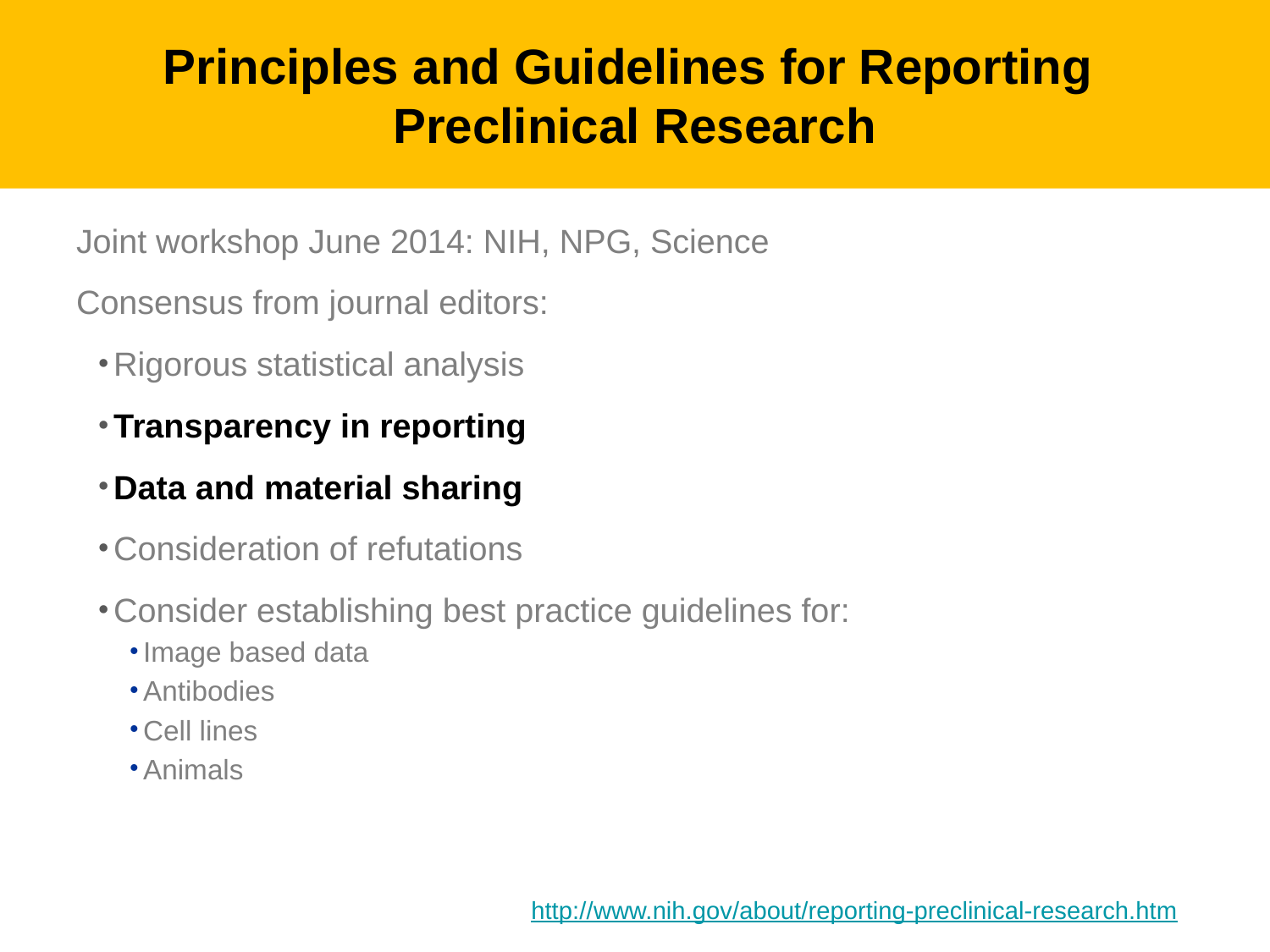

Principles and Guidelines for Reporting
Preclinical Research
Joint workshop June 2014: NIH, NPG, Science
Consensus from journal editors:
Rigorous statistical analysis
Transparency in reporting
Data and material sharing
Consideration of refutations
Consider establishing best practice guidelines for:
Image based data
Antibodies
Cell lines
Animals

http://www.nih.gov/about/reporting-preclinical-research.htm